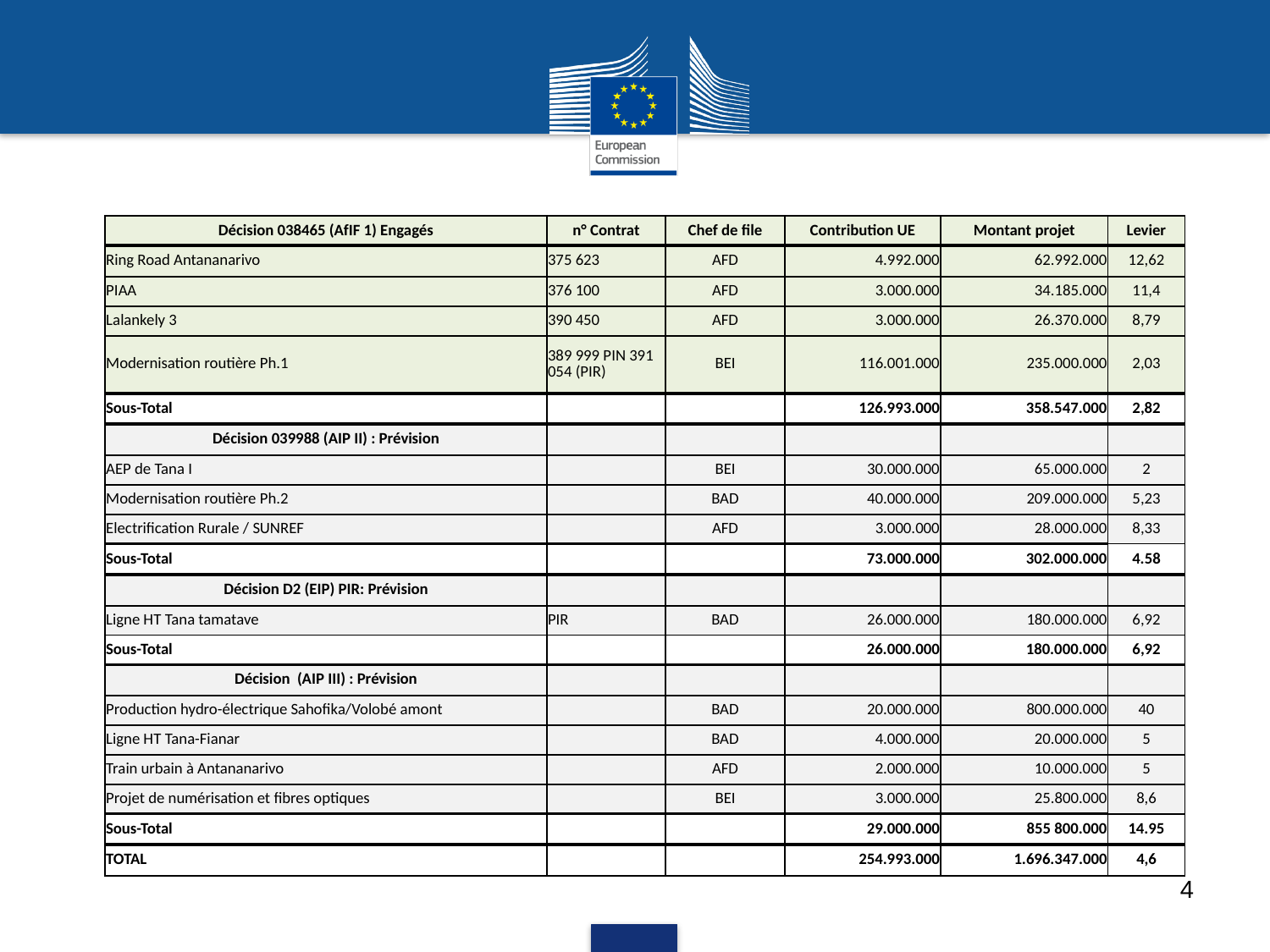

| Décision 038465 (AfIF 1) Engagés | n° Contrat | Chef de file | Contribution UE | Montant projet | Levier |
| --- | --- | --- | --- | --- | --- |
| Ring Road Antananarivo | 375 623 | AFD | 4.992.000 | 62.992.000 | 12,62 |
| PIAA | 376 100 | AFD | 3.000.000 | 34.185.000 | 11,4 |
| Lalankely 3 | 390 450 | AFD | 3.000.000 | 26.370.000 | 8,79 |
| Modernisation routière Ph.1 | 389 999 PIN 391 054 (PIR) | BEI | 116.001.000 | 235.000.000 | 2,03 |
| Sous-Total |  |  | 126.993.000 | 358.547.000 | 2,82 |
| Décision 039988 (AIP II) : Prévision |  |  |  |  |  |
| AEP de Tana I |  | BEI | 30.000.000 | 65.000.000 | 2 |
| Modernisation routière Ph.2 |  | BAD | 40.000.000 | 209.000.000 | 5,23 |
| Electrification Rurale / SUNREF |  | AFD | 3.000.000 | 28.000.000 | 8,33 |
| Sous-Total |  |  | 73.000.000 | 302.000.000 | 4.58 |
| Décision D2 (EIP) PIR: Prévision |  |  |  |  |  |
| Ligne HT Tana tamatave | PIR | BAD | 26.000.000 | 180.000.000 | 6,92 |
| Sous-Total |  |  | 26.000.000 | 180.000.000 | 6,92 |
| Décision (AIP III) : Prévision |  |  |  |  |  |
| Production hydro-électrique Sahofika/Volobé amont |  | BAD | 20.000.000 | 800.000.000 | 40 |
| Ligne HT Tana-Fianar |  | BAD | 4.000.000 | 20.000.000 | 5 |
| Train urbain à Antananarivo |  | AFD | 2.000.000 | 10.000.000 | 5 |
| Projet de numérisation et fibres optiques |  | BEI | 3.000.000 | 25.800.000 | 8,6 |
| Sous-Total |  |  | 29.000.000 | 855 800.000 | 14.95 |
| TOTAL |  |  | 254.993.000 | 1.696.347.000 | 4,6 |
4